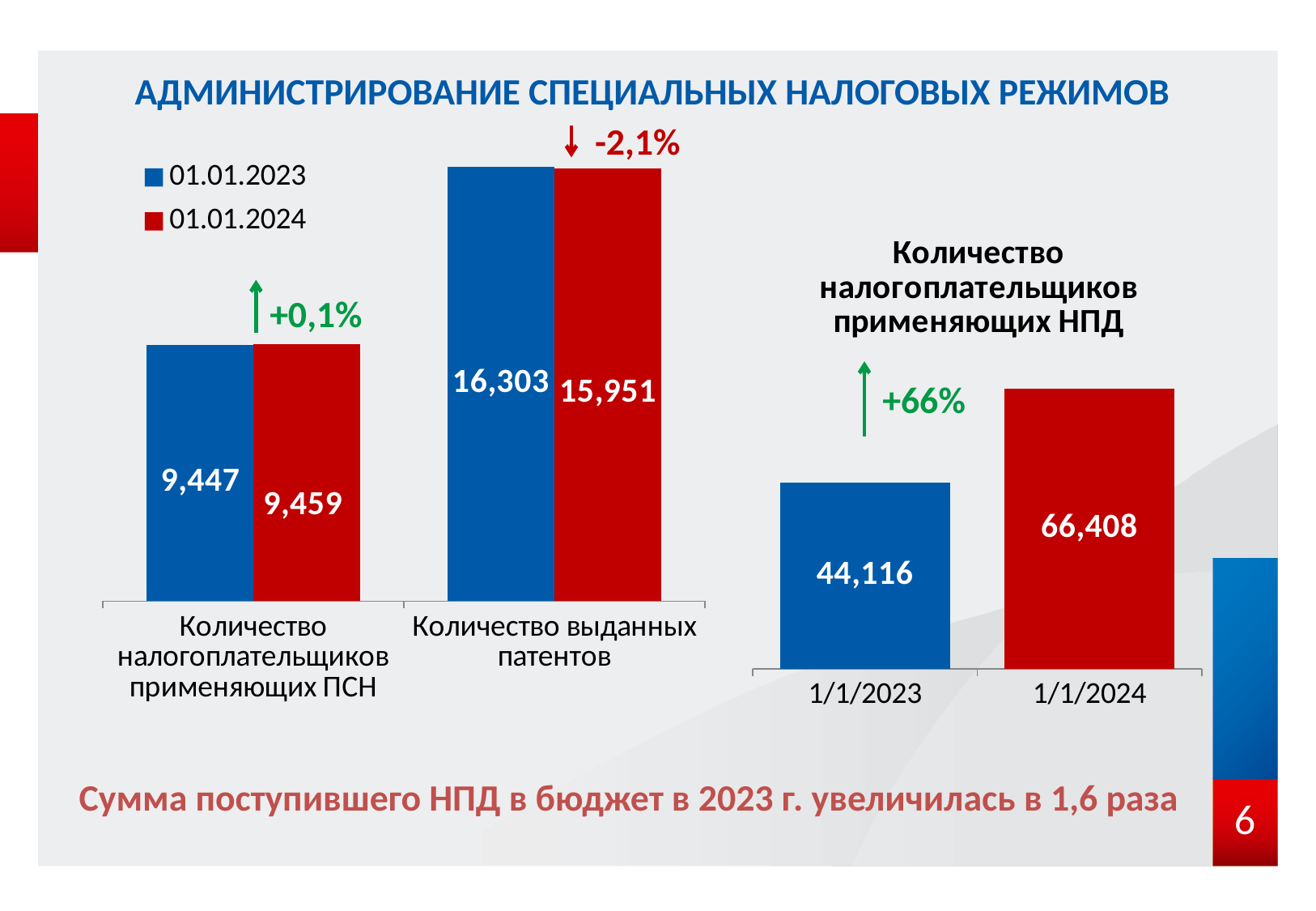

# АДМИНИСТРИРОВАНИЕ СПЕЦИАЛЬНЫХ НАЛОГОВЫХ РЕЖИМОВ
-2,1%

### Chart

| Category | 01.01.2023 | 01.01.2024 |
|---|---|---|
| Количество налогоплательщиков применяющих ПСН | 9447.0 | 9459.0 |
| Количество выданных патентов | 16303.0 | 15951.0 |

### Chart:

| Category | Количество налогоплательщиков применяющих НПД |
|---|---|
| 44927 | 44116.0 |
| 45292 | 66408.0 |
+0,1%
+66%
Сумма поступившего НПД в бюджет в 2023 г. увеличилась в 1,6 раза
6